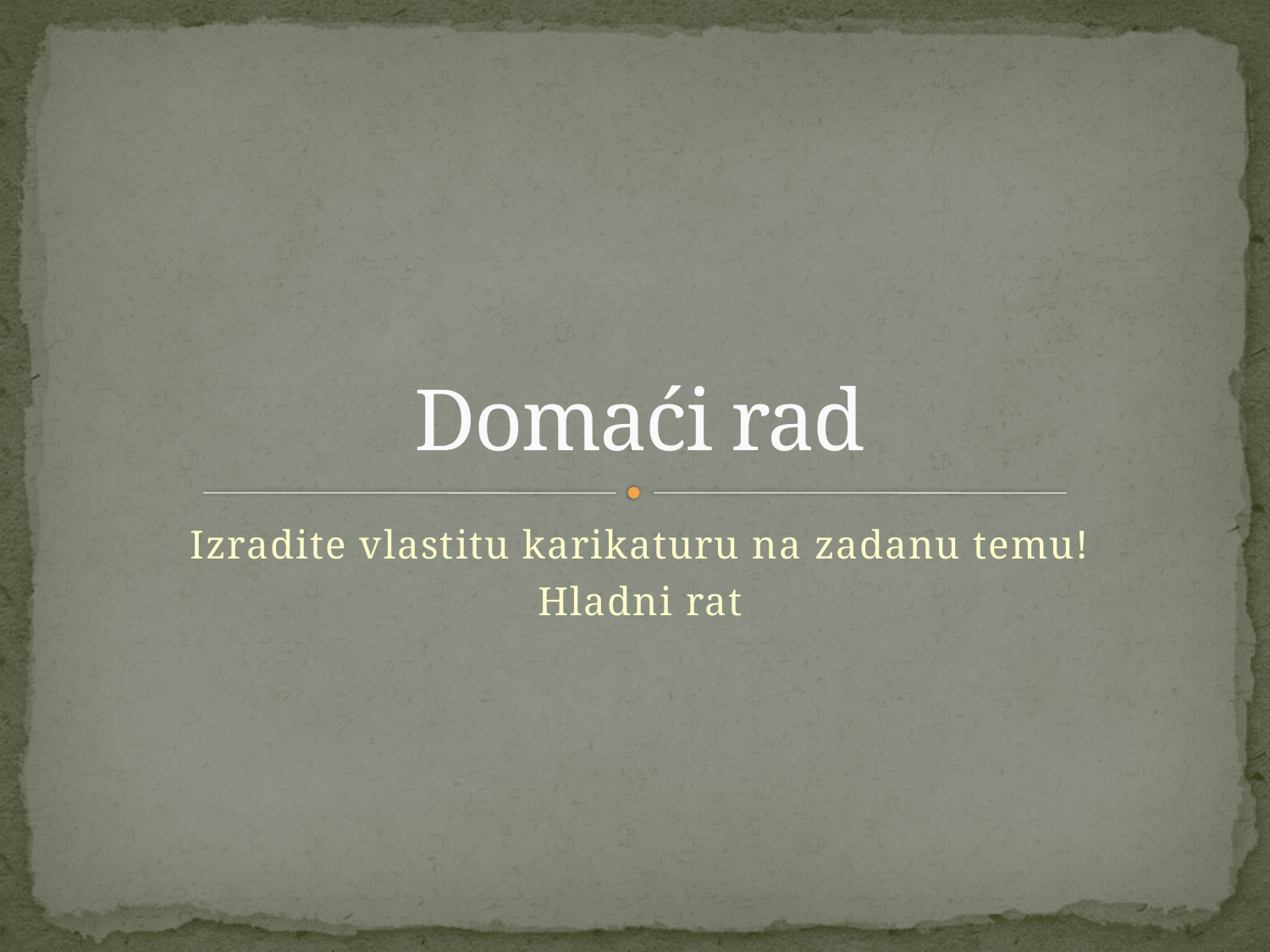

# Domaći rad
Izradite vlastitu karikaturu na zadanu temu!
Hladni rat